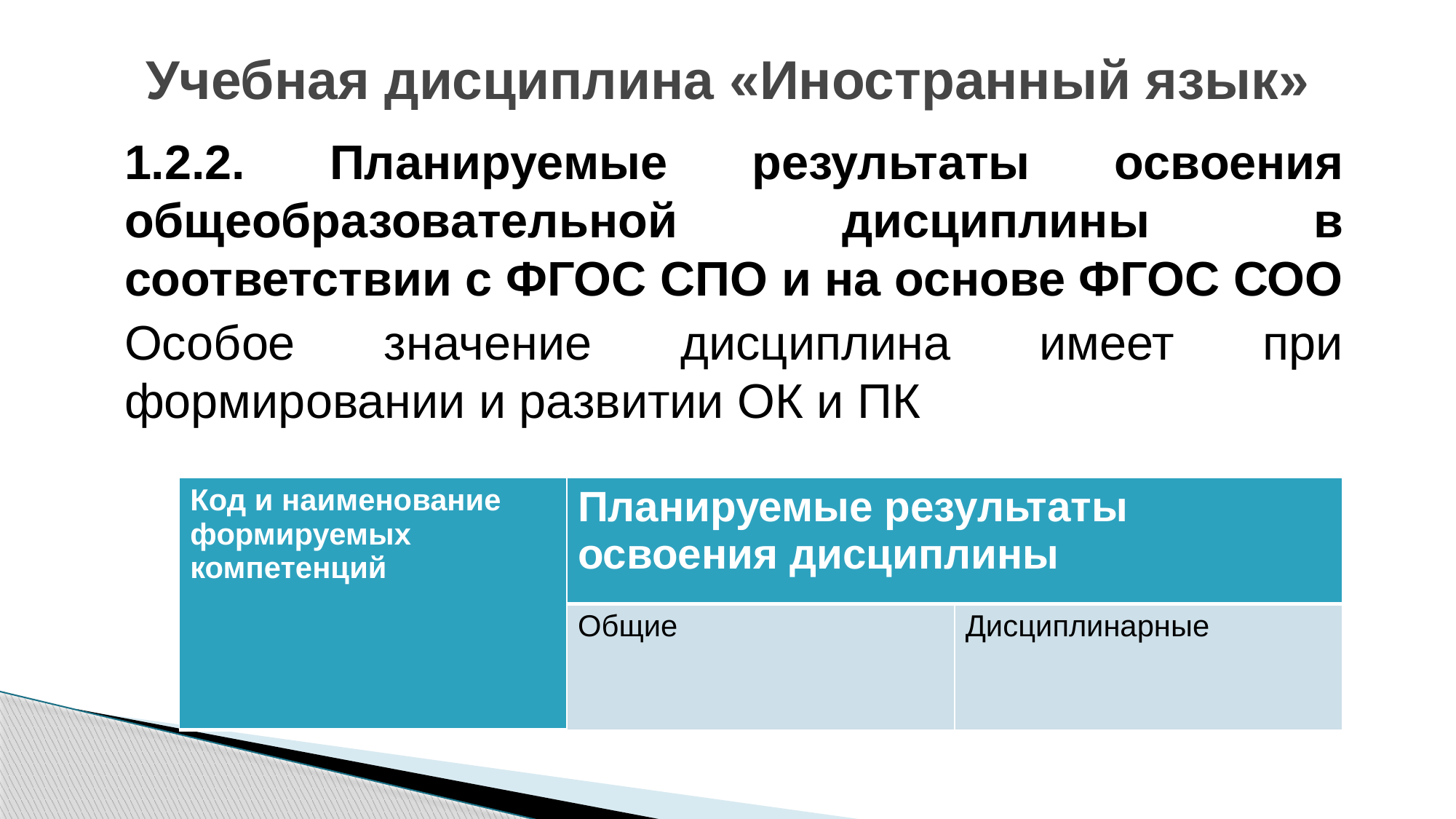

# Учебная дисциплина «Иностранный язык»
1.2.2. Планируемые результаты освоения общеобразовательной дисциплины в соответствии с ФГОС СПО и на основе ФГОС СОО
Особое значение дисциплина имеет при формировании и развитии ОК и ПК

| Код и наименование формируемых компетенций | Планируемые результаты освоения дисциплины |  |
| --- | --- | --- |
|  | Общие | Дисциплинарные |